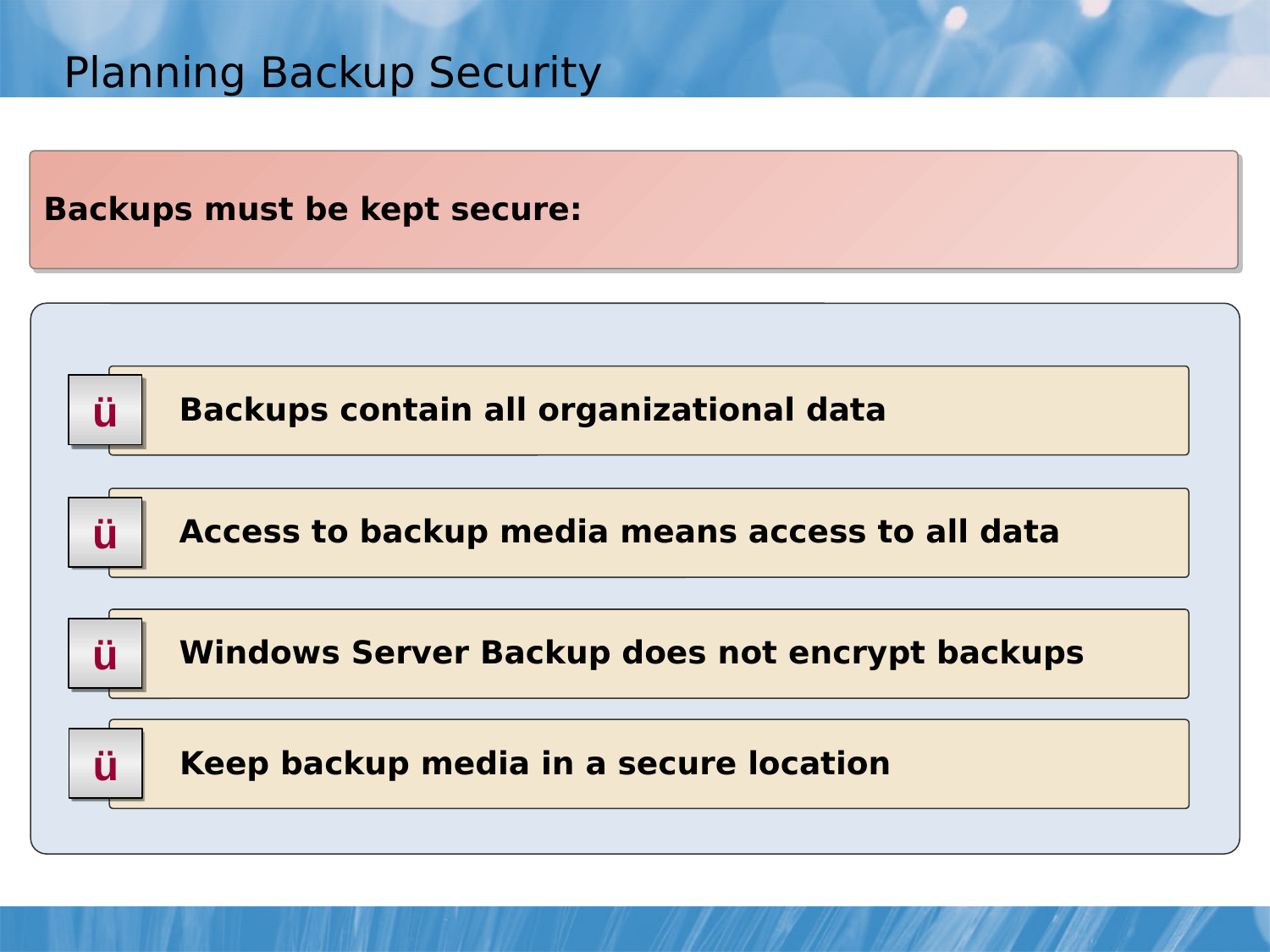

# Planning Backup Security
Backups must be kept secure:

	   Backups contain all organizational data
ü
	   Access to backup media means access to all data
ü
	   Windows Server Backup does not encrypt backups
ü
	   Keep backup media in a secure location
ü